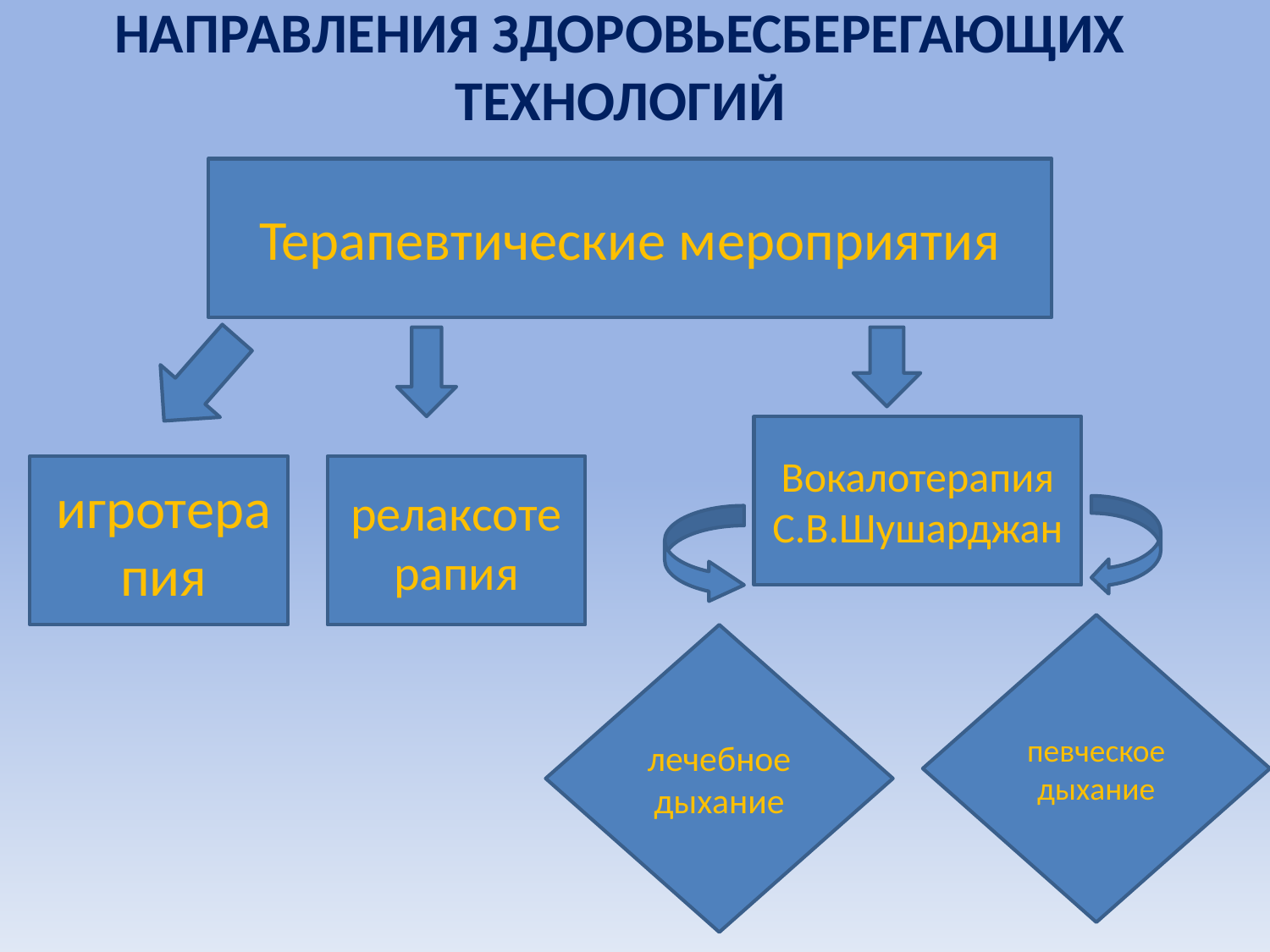

Направления здоровьесберегающих технологий
Терапевтические мероприятия

Вокалотерапия
С.В.Шушарджан

релаксотерапия
игротерапия

певческое дыхание
лечебное дыхание